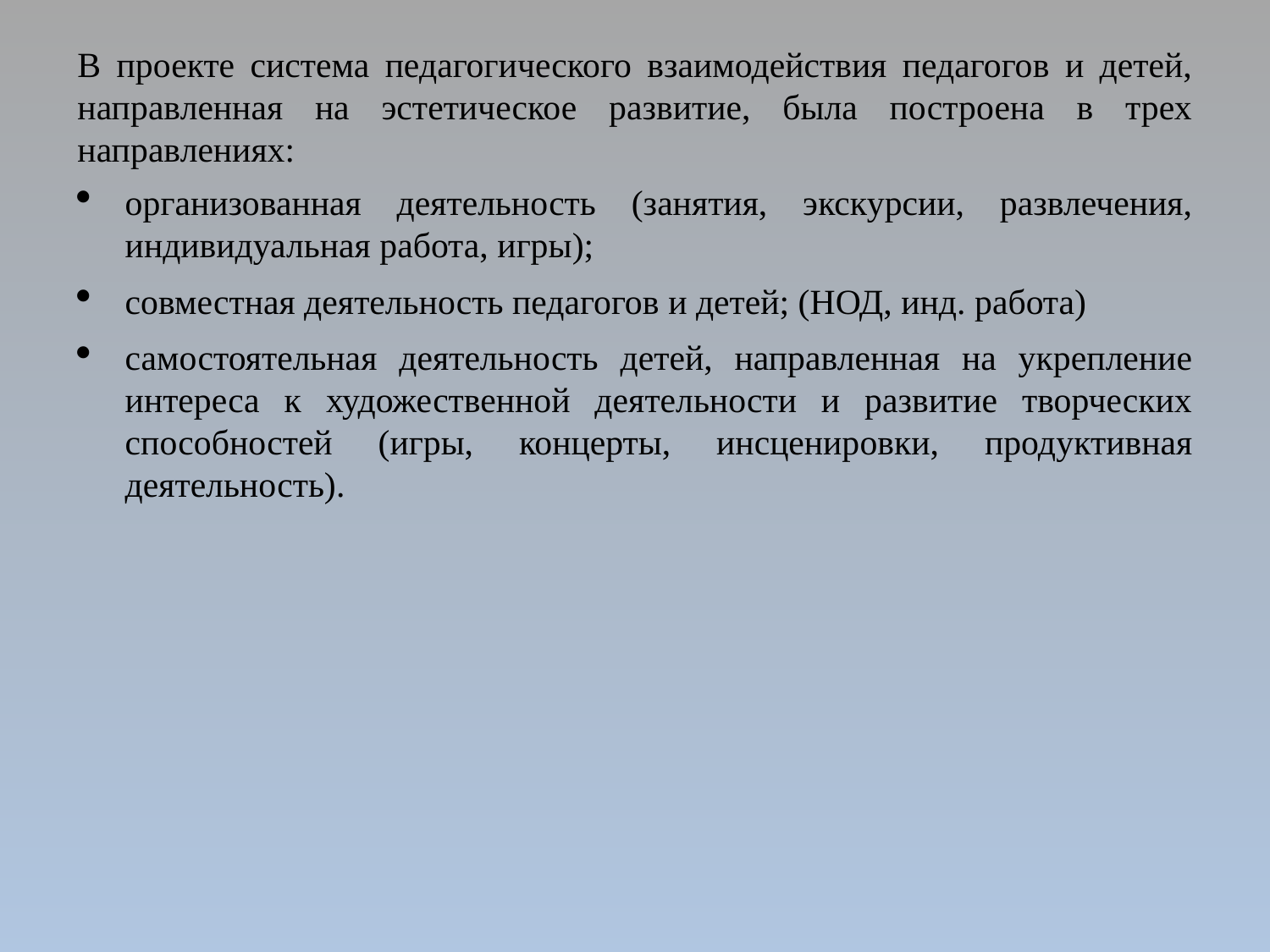

В проекте система педагогического взаимодействия педагогов и детей, направленная на эстетическое развитие, была построена в трех направлениях:
организованная деятельность (занятия, экскурсии, развлечения, индивидуальная работа, игры);
совместная деятельность педагогов и детей; (НОД, инд. работа)
самостоятельная деятельность детей, направленная на укрепление интереса к художественной деятельности и развитие творческих способностей (игры, концерты, инсценировки, продуктивная деятельность).